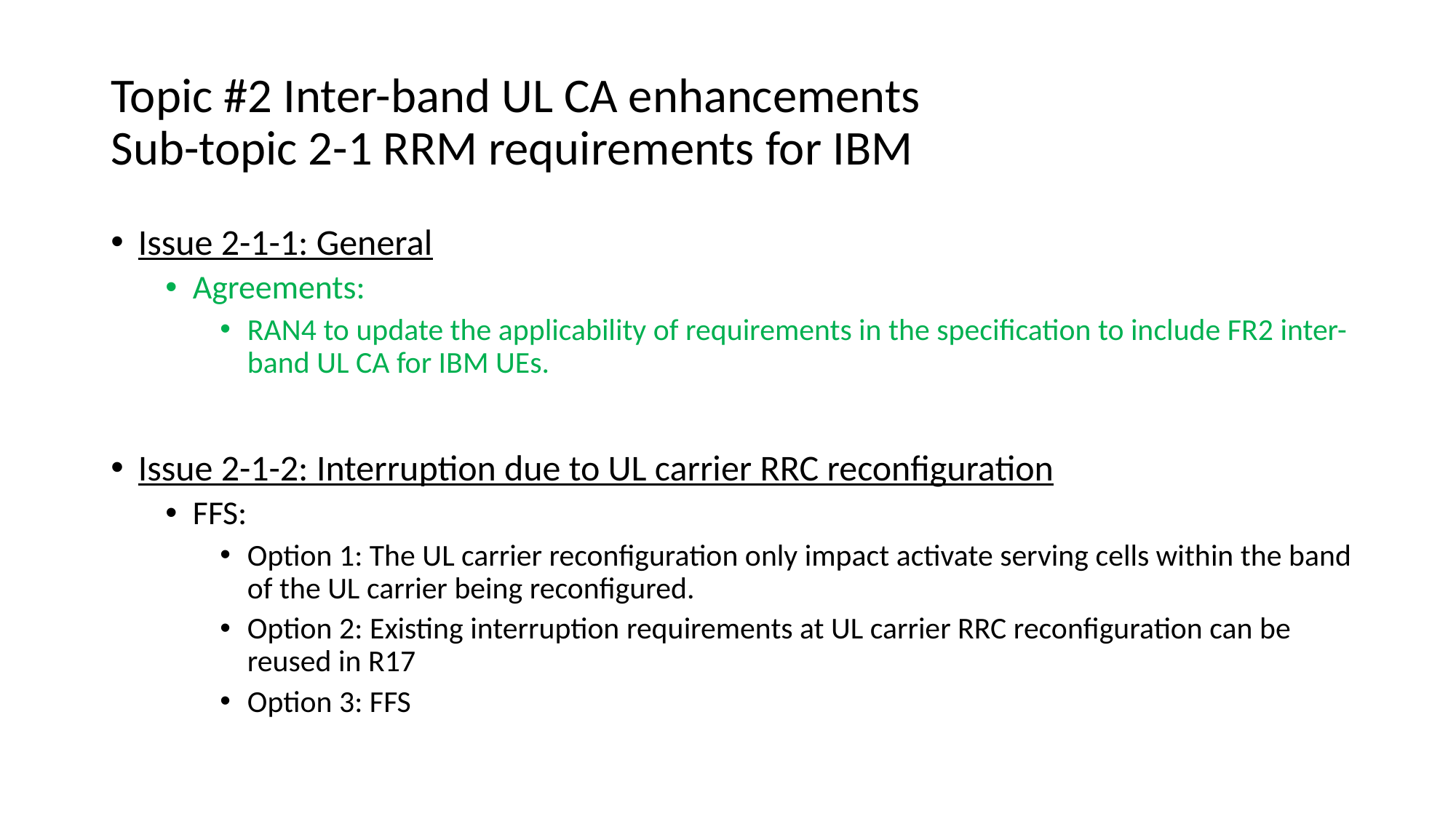

# Topic #2 Inter-band UL CA enhancements Sub-topic 2-1 RRM requirements for IBM
Issue 2-1-1: General
Agreements:
RAN4 to update the applicability of requirements in the specification to include FR2 inter-band UL CA for IBM UEs.

Issue 2-1-2: Interruption due to UL carrier RRC reconfiguration
FFS:
Option 1: The UL carrier reconfiguration only impact activate serving cells within the band of the UL carrier being reconfigured.
Option 2: Existing interruption requirements at UL carrier RRC reconfiguration can be reused in R17
Option 3: FFS